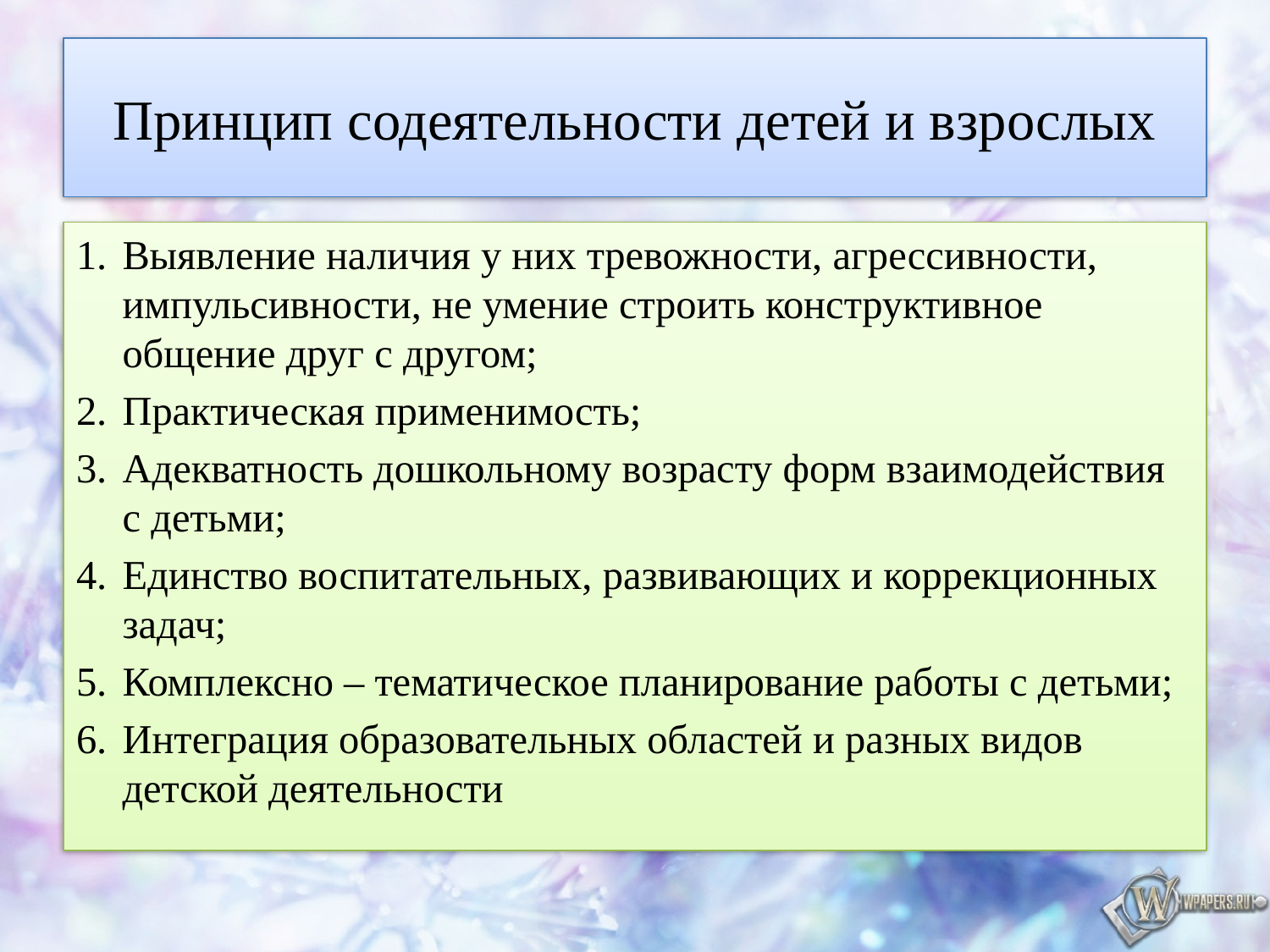

# Принцип содеятельности детей и взрослых
Выявление наличия у них тревожности, агрессивности, импульсивности, не умение строить конструктивное общение друг с другом;
Практическая применимость;
Адекватность дошкольному возрасту форм взаимодействия с детьми;
Единство воспитательных, развивающих и коррекционных задач;
Комплексно – тематическое планирование работы с детьми;
Интеграция образовательных областей и разных видов детской деятельности